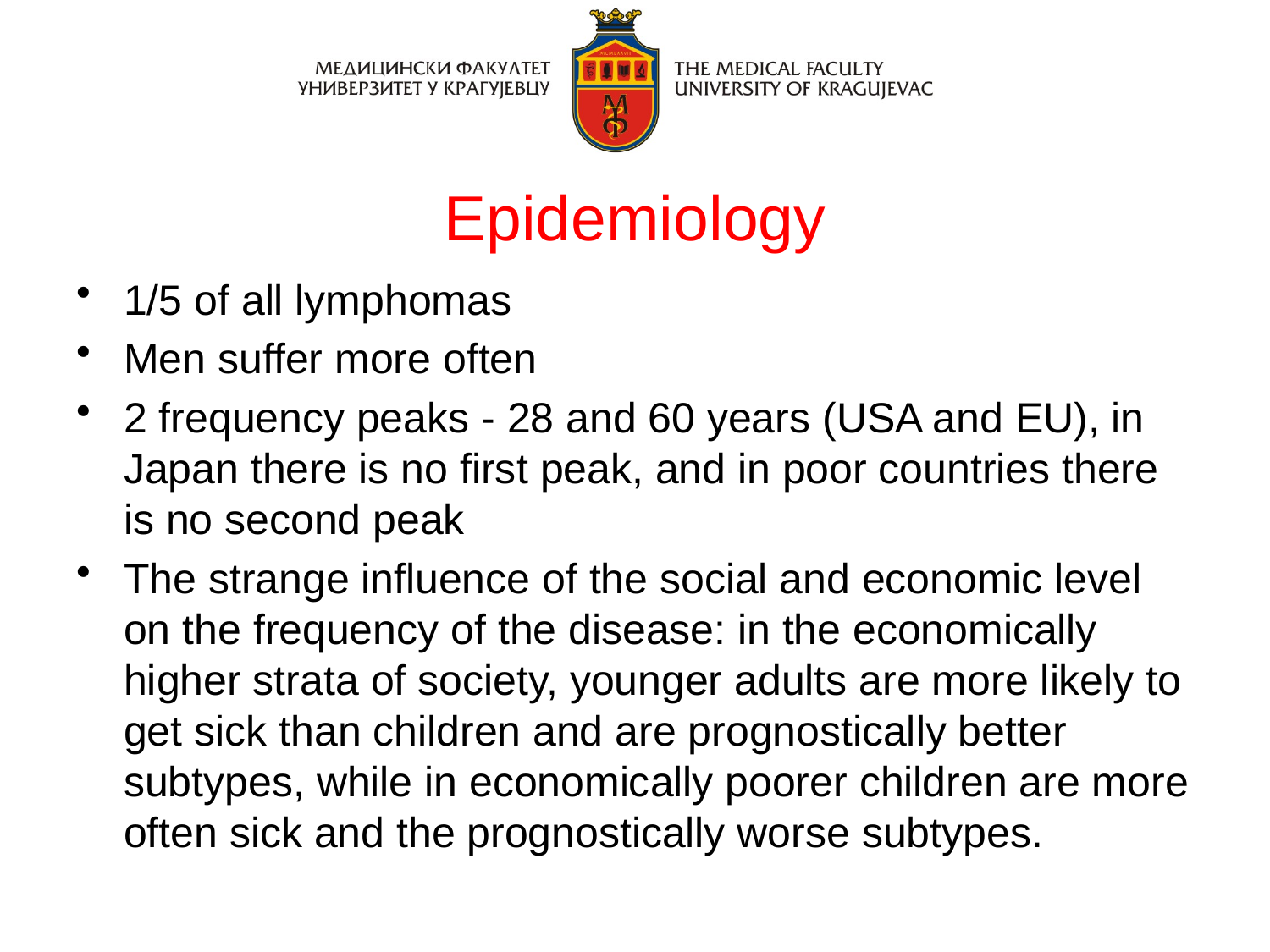

Epidemiology
1/5 of all lymphomas
Men suffer more often
2 frequency peaks - 28 and 60 years (USA and EU), in Japan there is no first peak, and in poor countries there is no second peak
The strange influence of the social and economic level on the frequency of the disease: in the economically higher strata of society, younger adults are more likely to get sick than children and are prognostically better subtypes, while in economically poorer children are more often sick and the prognostically worse subtypes.